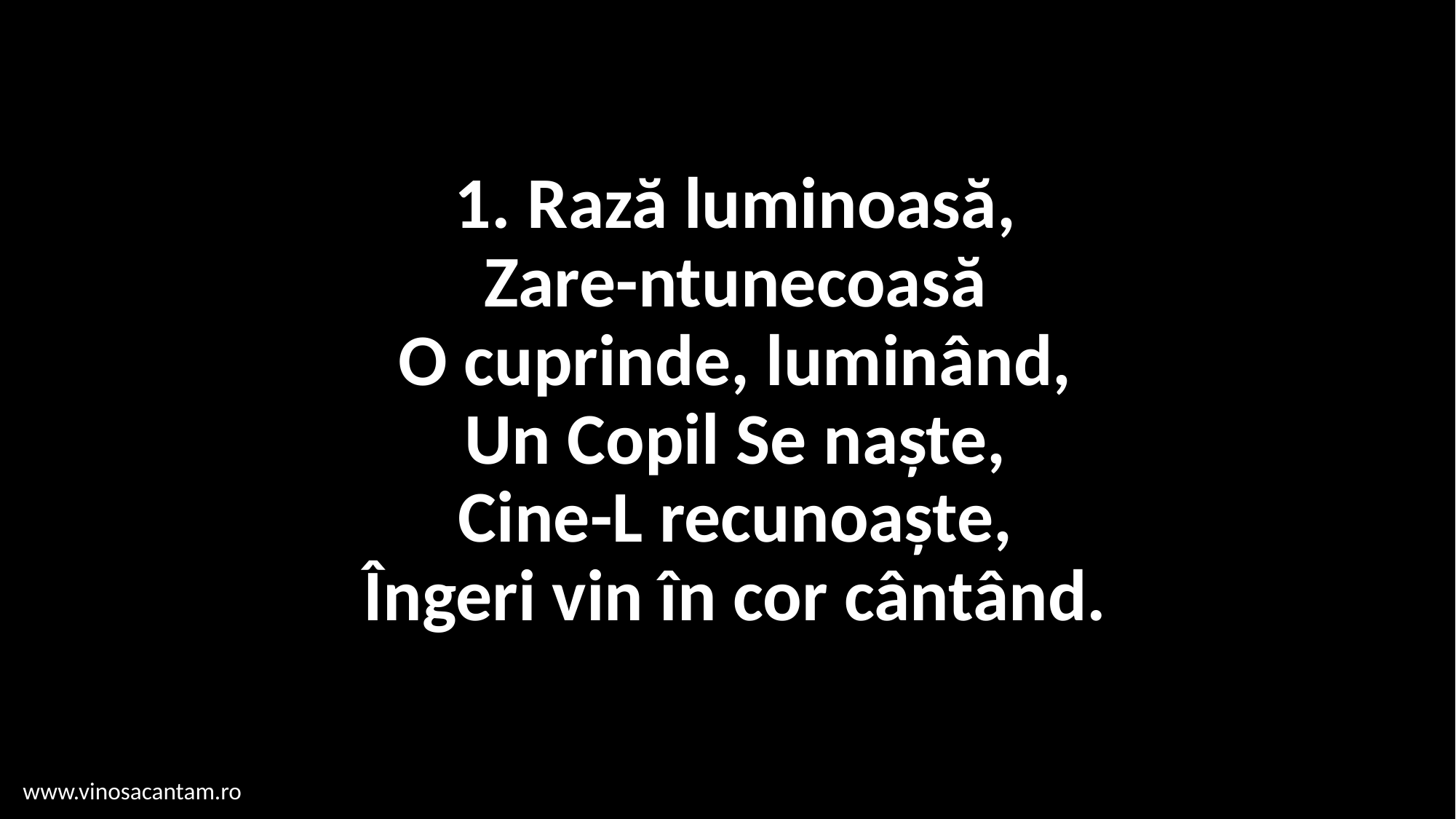

# 1. Rază luminoasă, Zare-ntunecoasă O cuprinde, luminând, Un Copil Se naște, Cine-L recunoaște, Îngeri vin în cor cântând.
www.vinosacantam.ro